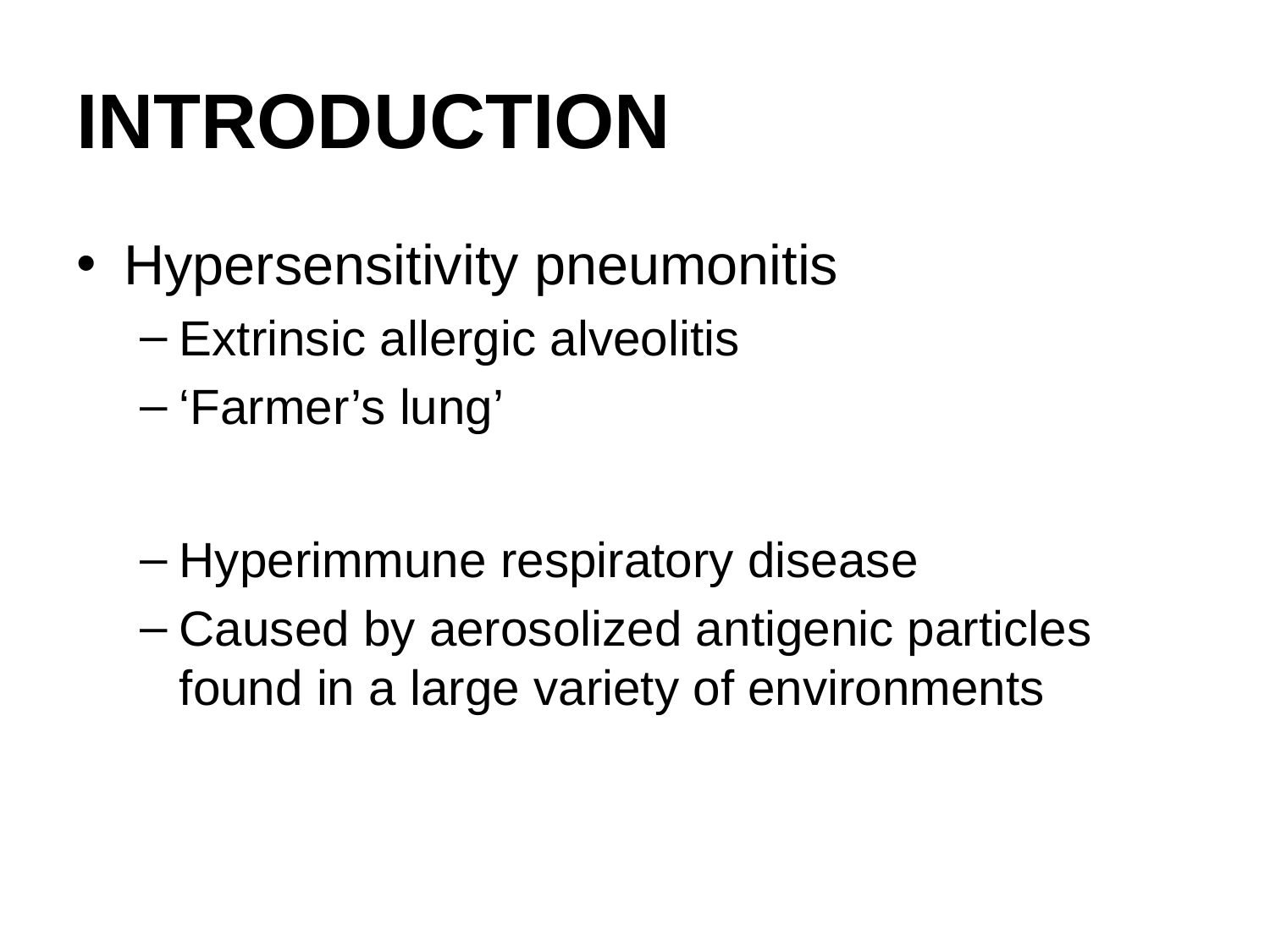

# INTRODUCTION
Hypersensitivity pneumonitis
Extrinsic allergic alveolitis
‘Farmer’s lung’

Hyperimmune respiratory disease
Caused by aerosolized antigenic particles found in a large variety of environments